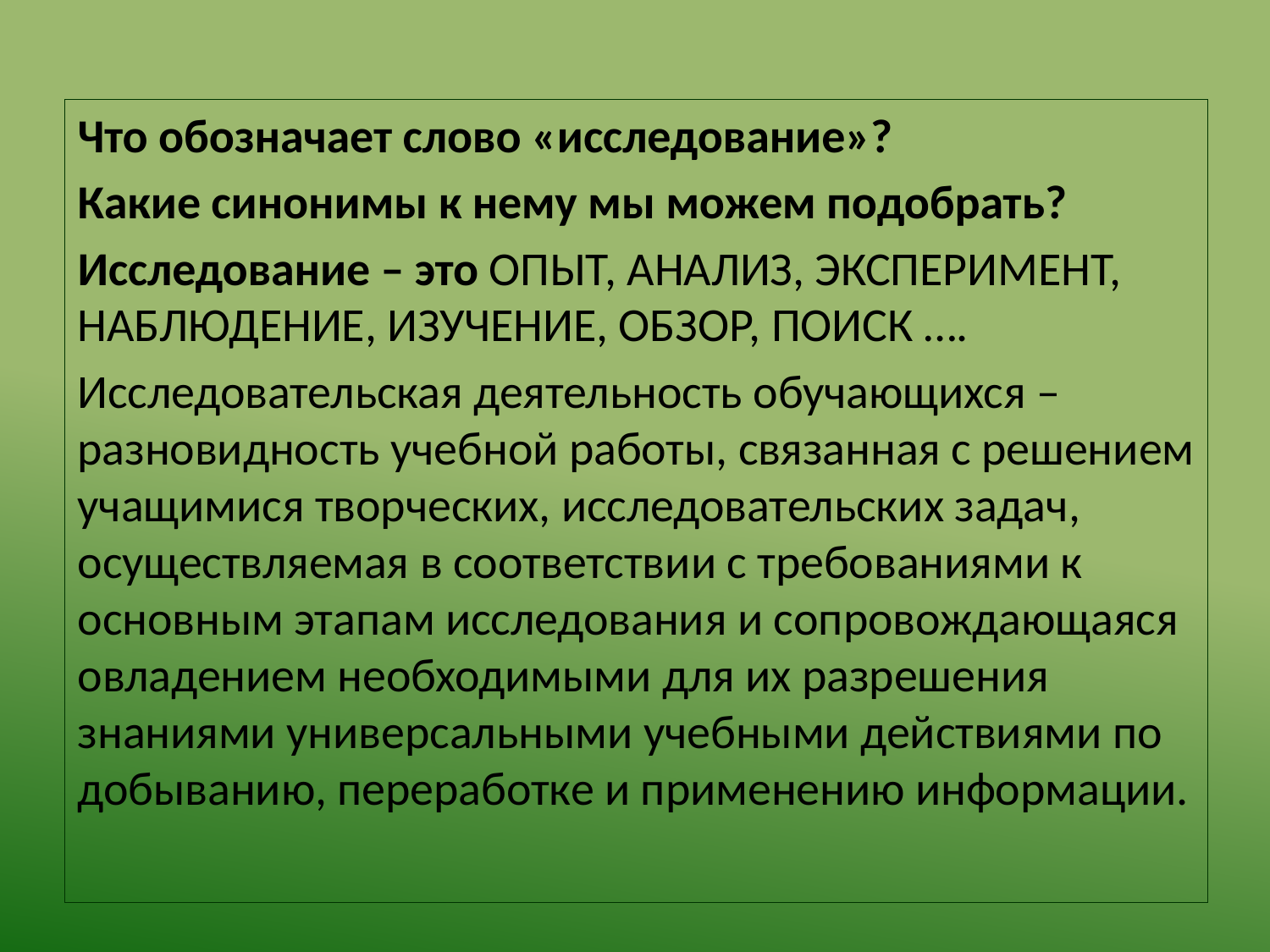

Что обозначает слово «исследование»?
Какие синонимы к нему мы можем подобрать?
Исследование – это ОПЫТ, АНАЛИЗ, ЭКСПЕРИМЕНТ, НАБЛЮДЕНИЕ, ИЗУЧЕНИЕ, ОБЗОР, ПОИСК ….
Исследовательская деятельность обучающихся – разновидность учебной работы, связанная с решением учащимися творческих, исследовательских задач, осуществляемая в соответствии с требованиями к основным этапам исследования и сопровождающаяся овладением необходимыми для их разрешения знаниями универсальными учебными действиями по добыванию, переработке и применению информации.